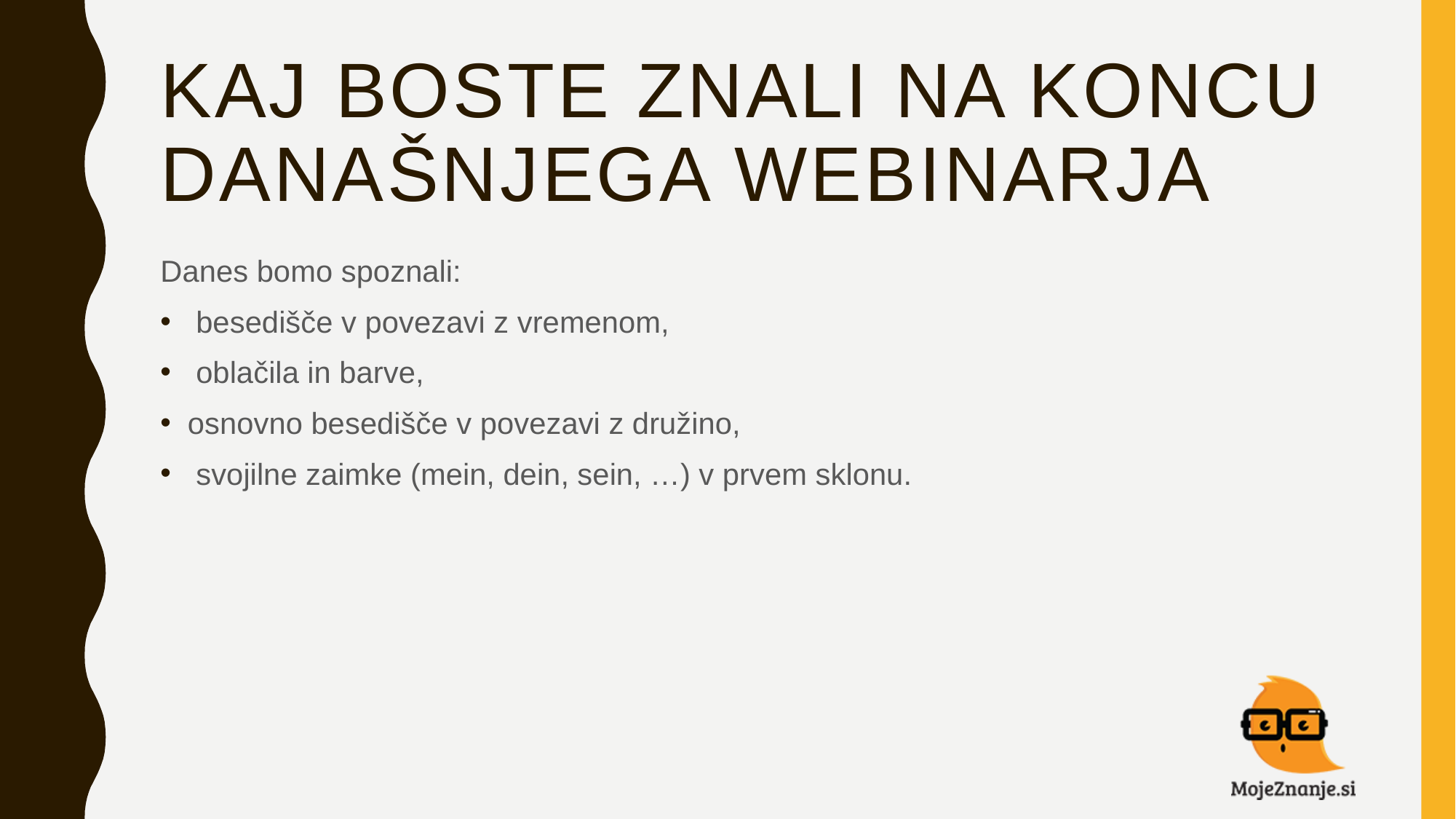

# Kaj boste znali na koncu današnjega webinarja
Danes bomo spoznali:
 besedišče v povezavi z vremenom,
 oblačila in barve,
osnovno besedišče v povezavi z družino,
 svojilne zaimke (mein, dein, sein, …) v prvem sklonu.